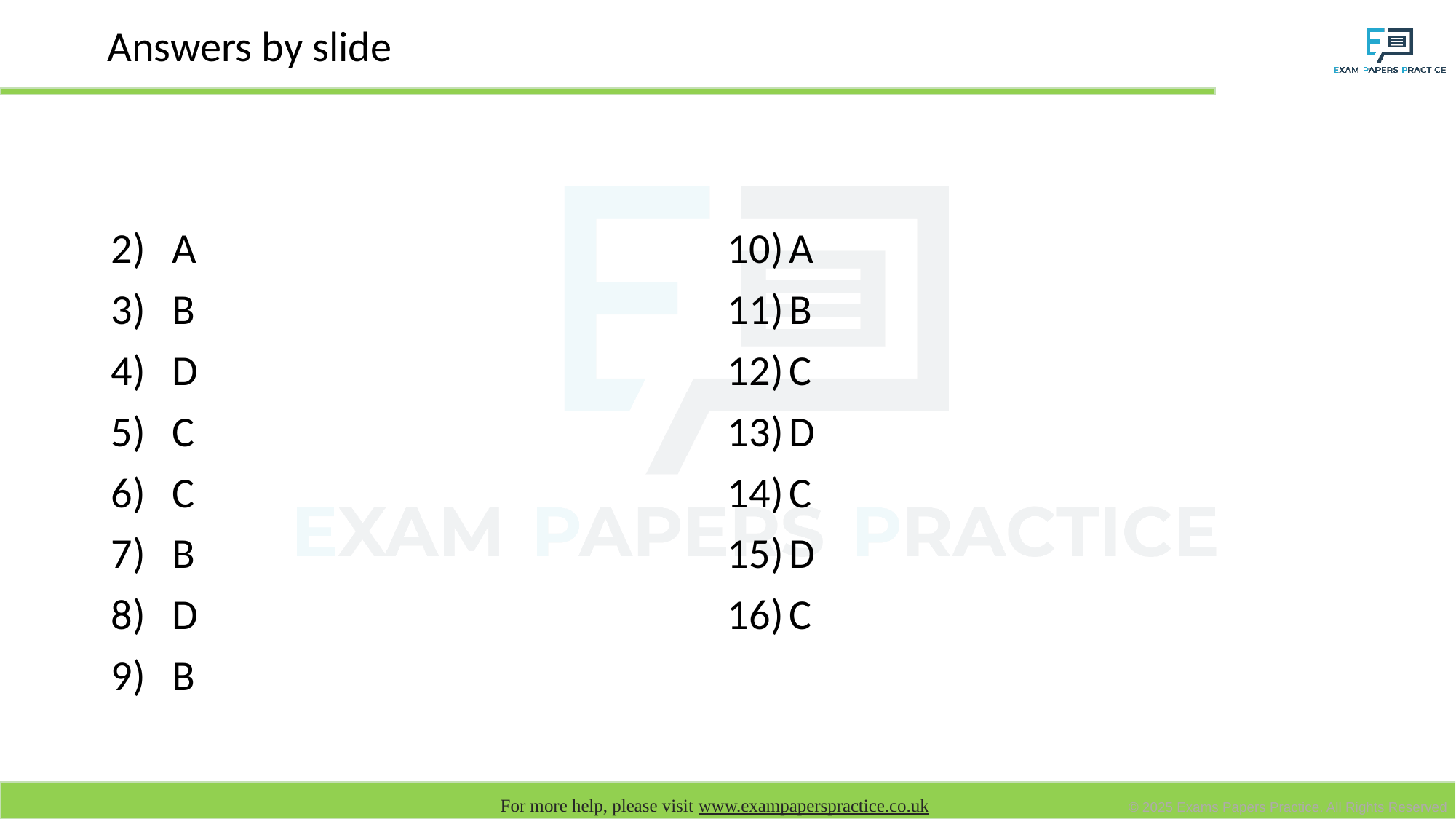

# Answers by slide
A
B
D
C
C
B
D
B
A
B
C
D
C
D
C